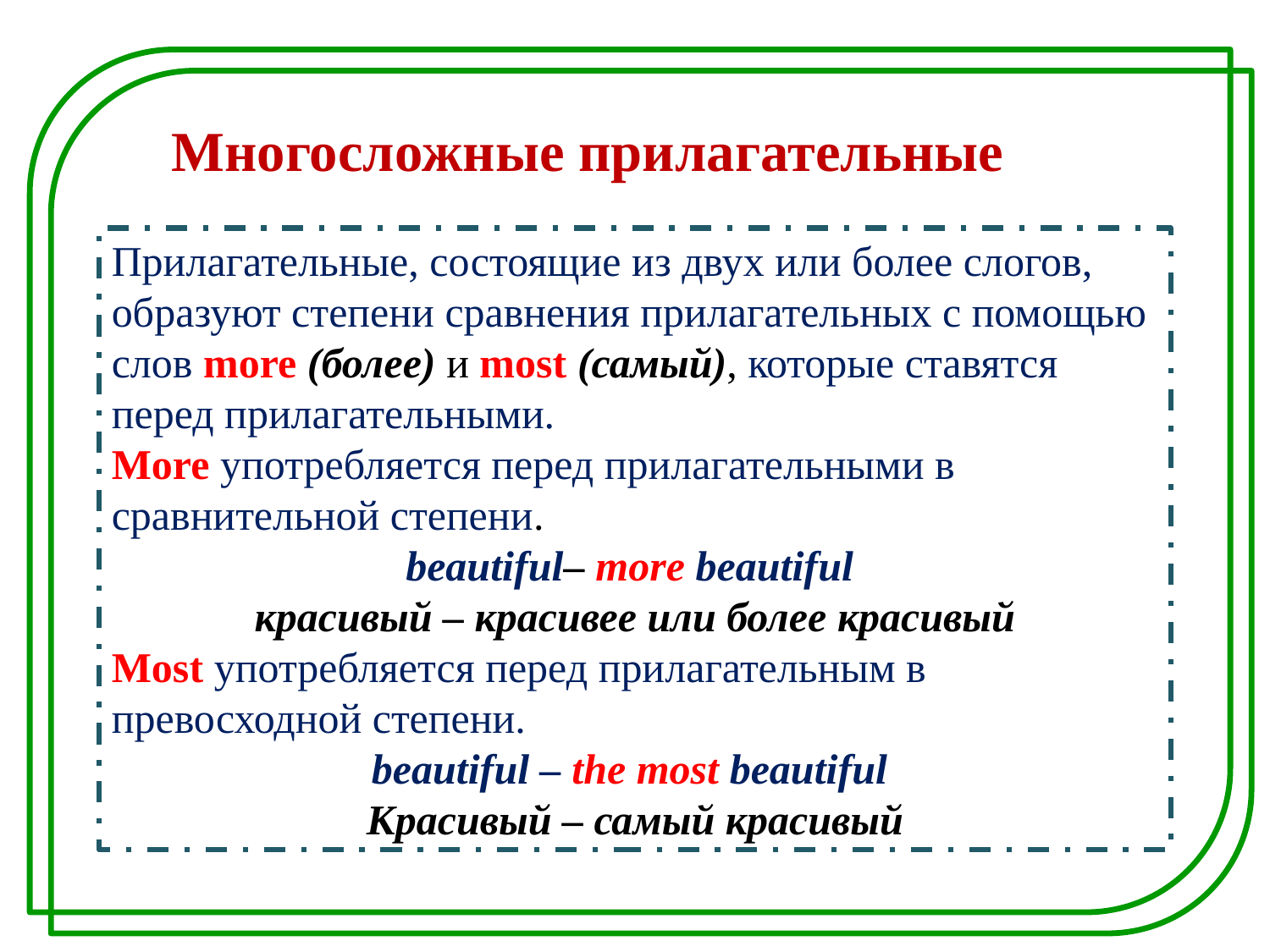

Многосложные прилагательные
Прилагательные, состоящие из двух или более слогов, образуют степени сравнения прилагательных с помощью слов more (более) и most (самый), которые ставятся перед прилагательными.
More употребляется перед прилагательными в сравнительной степени.
beautiful– more beautiful
красивый – красивее или более красивый
Most употребляется перед прилагательным в превосходной степени.
beautiful – the most beautiful
Красивый – самый красивый